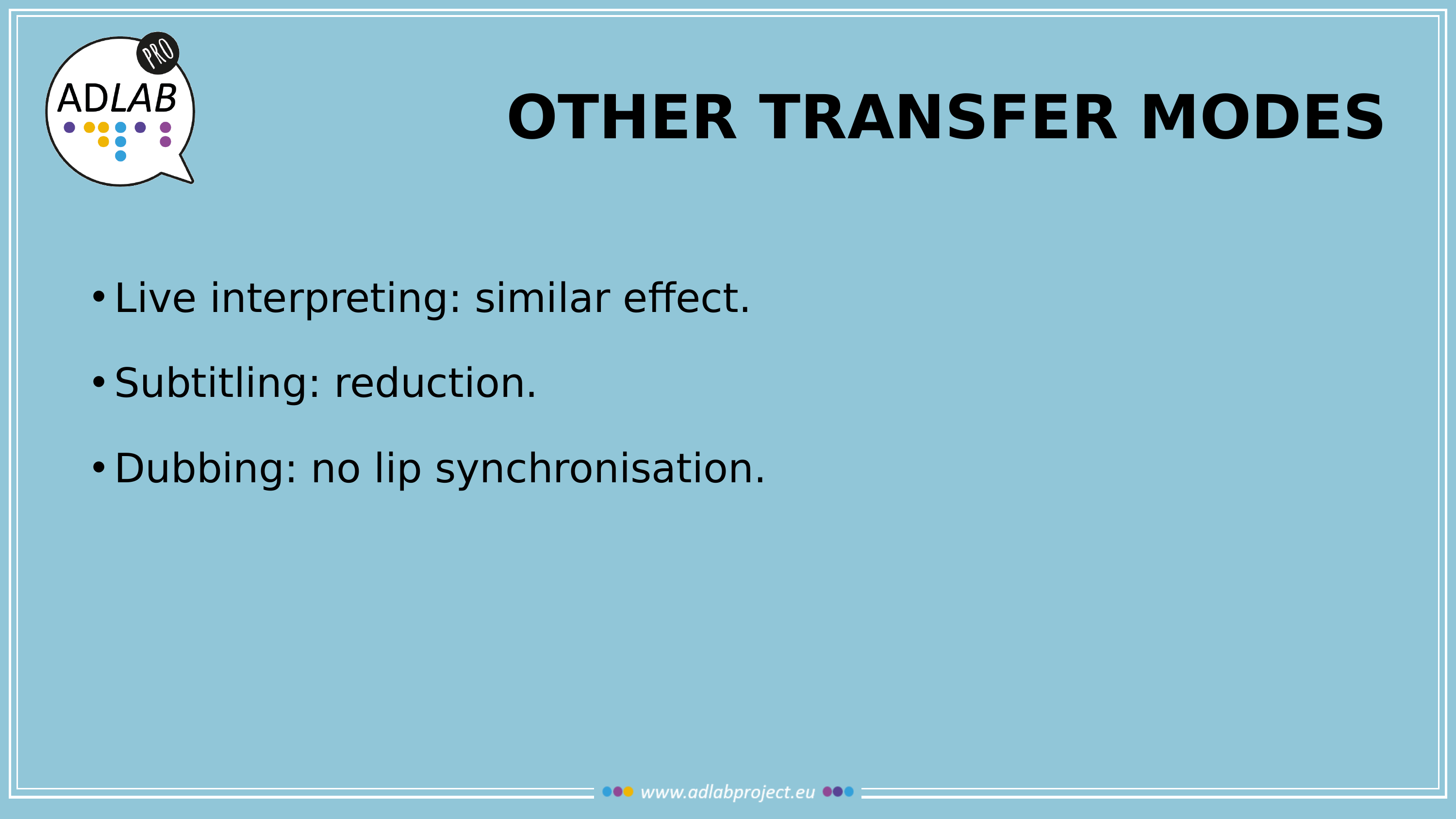

# OTHER TRANSFER MODES
Live interpreting: similar effect.
Subtitling: reduction.
Dubbing: no lip synchronisation.